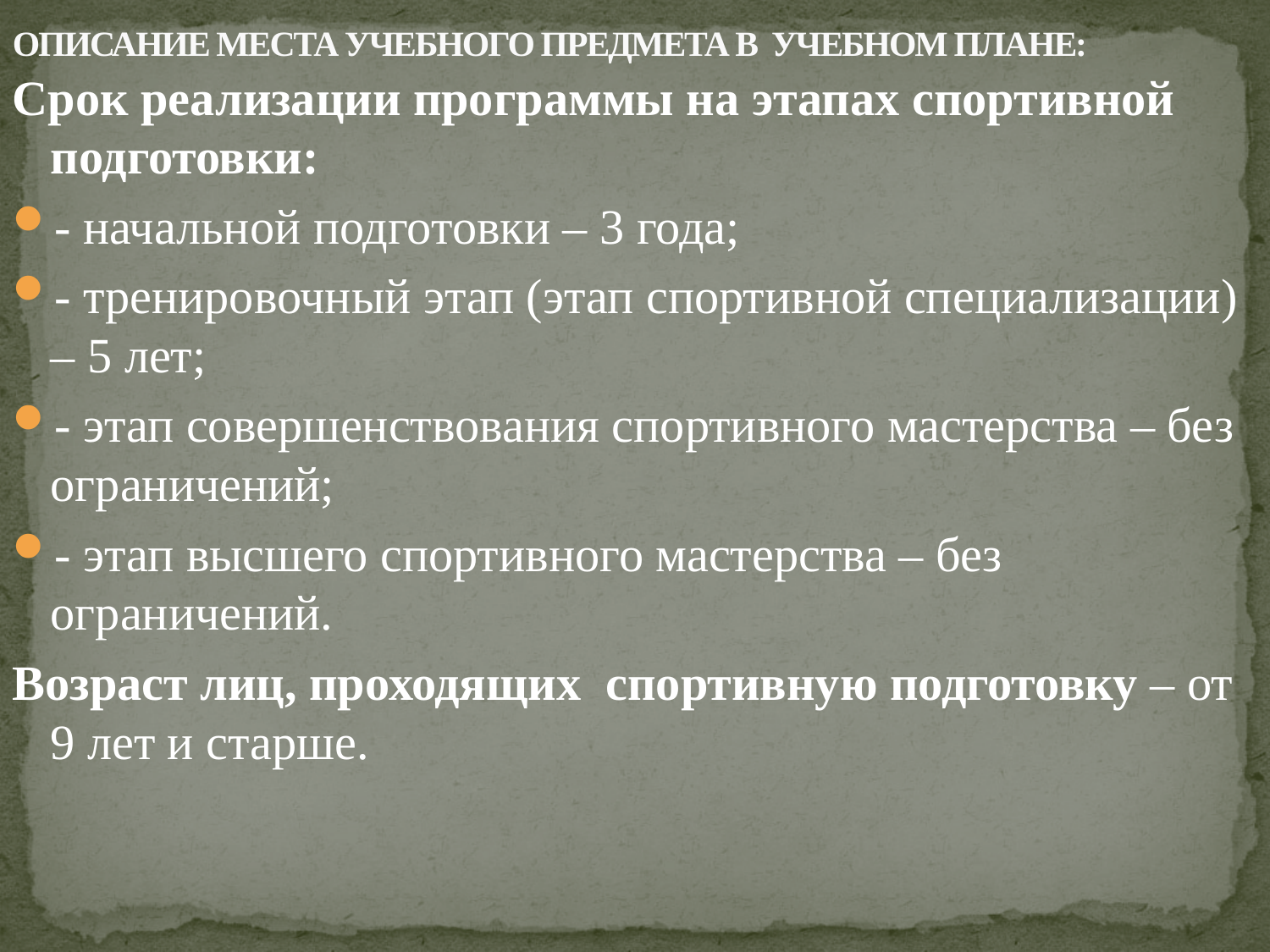

# ОПИСАНИЕ МЕСТА УЧЕБНОГО ПРЕДМЕТА В  УЧЕБНОМ ПЛАНЕ:
Срок реализации программы на этапах спортивной подготовки:
- начальной подготовки – 3 года;
- тренировочный этап (этап спортивной специализации) – 5 лет;
- этап совершенствования спортивного мастерства – без ограничений;
- этап высшего спортивного мастерства – без ограничений.
Возраст лиц, проходящих  спортивную подготовку – от 9 лет и старше.